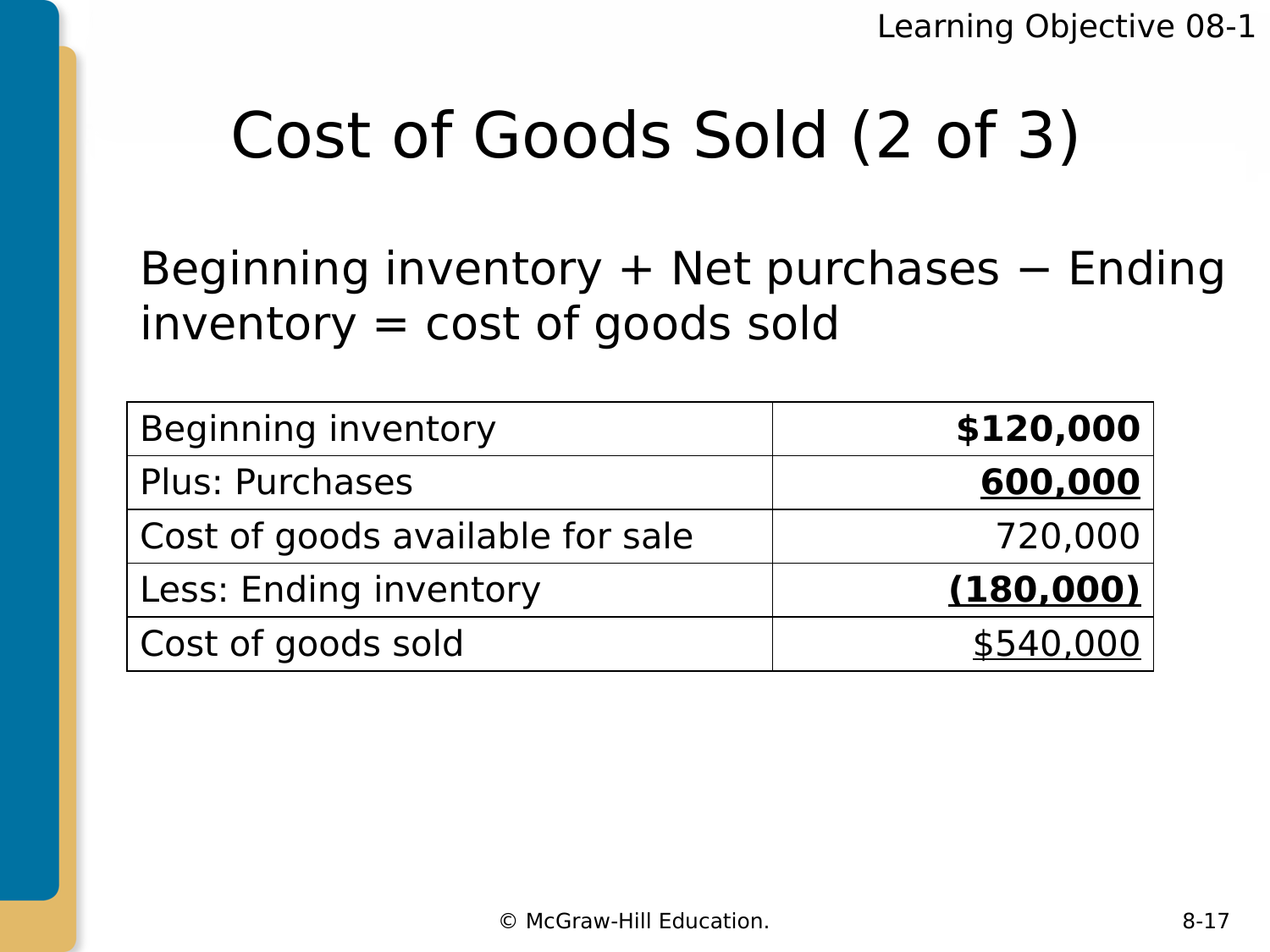

Learning Objective 08-1
# Cost of Goods Sold (2 of 3)
Beginning inventory + Net purchases − Ending inventory = cost of goods sold
| Beginning inventory | $120,000 |
| --- | --- |
| Plus: Purchases | 600,000 |
| Cost of goods available for sale | 720,000 |
| Less: Ending inventory | (180,000) |
| Cost of goods sold | $540,000 |